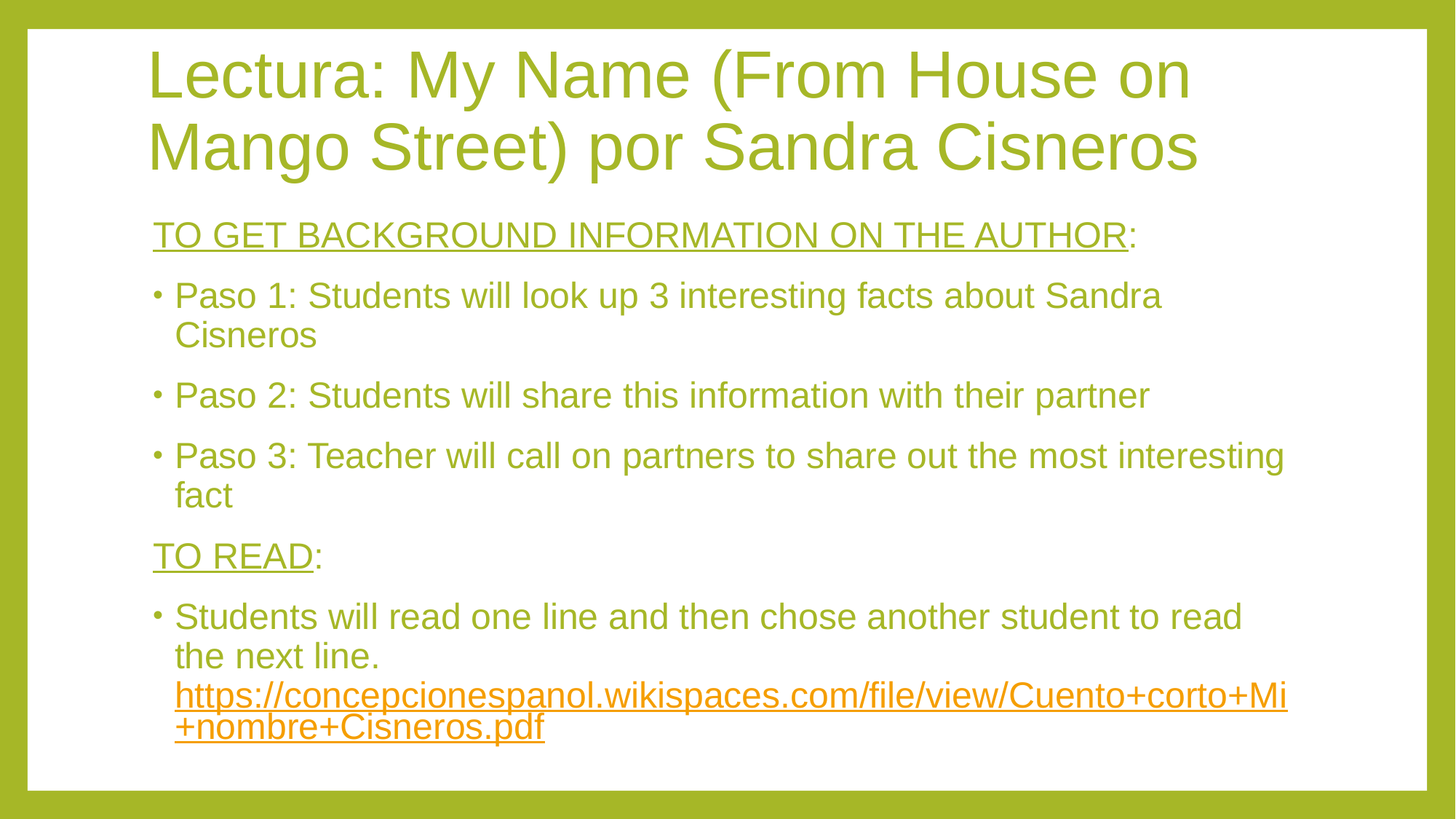

# Lectura: My Name (From House on Mango Street) por Sandra Cisneros
TO GET BACKGROUND INFORMATION ON THE AUTHOR:
Paso 1: Students will look up 3 interesting facts about Sandra Cisneros
Paso 2: Students will share this information with their partner
Paso 3: Teacher will call on partners to share out the most interesting fact
TO READ:
Students will read one line and then chose another student to read the next line. https://concepcionespanol.wikispaces.com/file/view/Cuento+corto+Mi+nombre+Cisneros.pdf
Talk about the reading as a class. Remind students that is okay to not know EVERY single word.